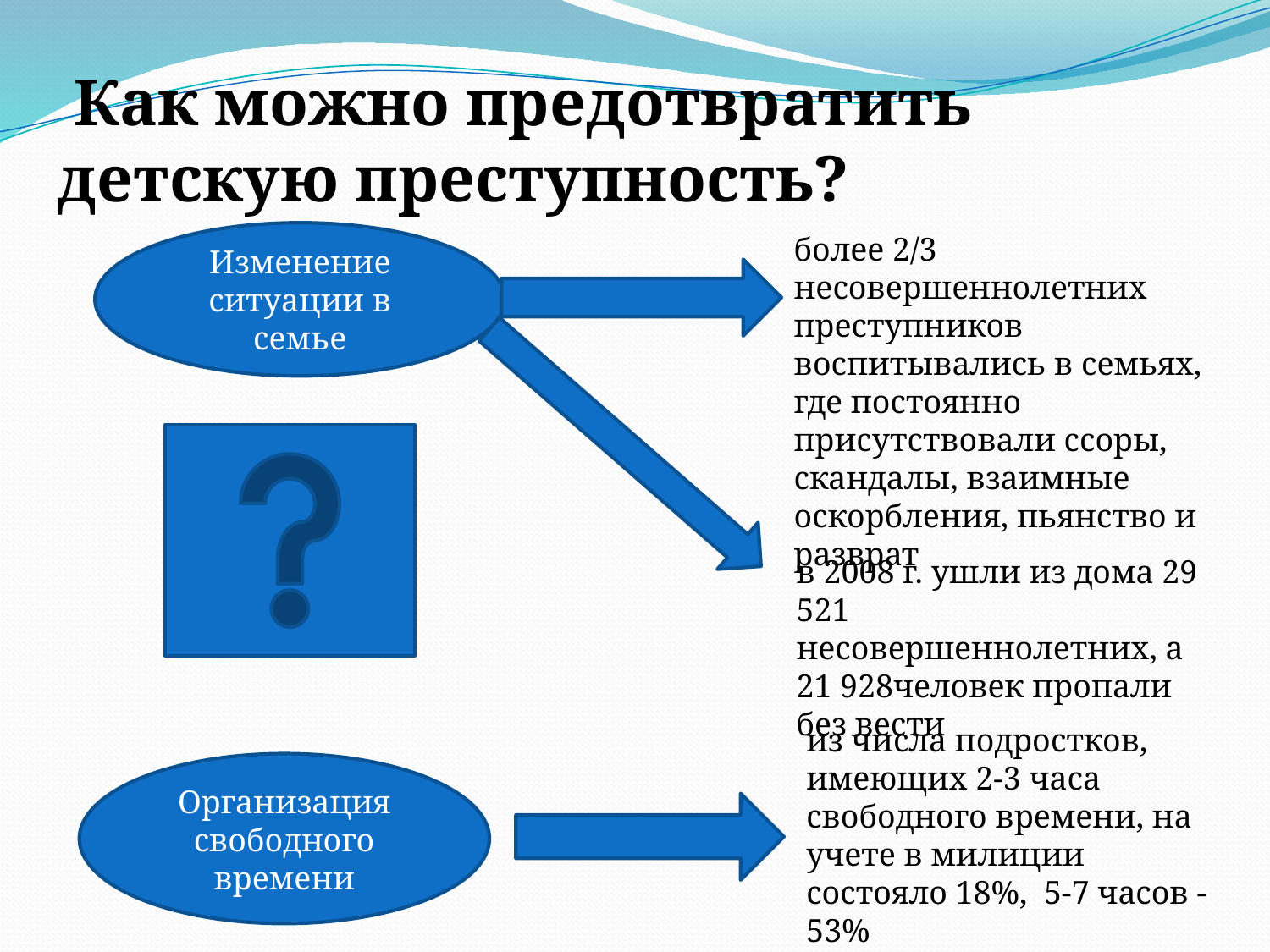

Как можно предотвратить детскую преступность?
Изменение ситуации в семье
более 2/3 несовершеннолетних преступников воспитывались в семьях, где постоянно присутствовали ссоры, скандалы, взаимные оскорбления, пьянство и разврат

в 2008 г. ушли из дома 29 521 несовершеннолетних, а
21 928человек пропали без вести
из числа подростков, имеющих 2-3 часа свободного времени, на учете в милиции состояло 18%,  5-7 часов - 53%
Организация свободного времени